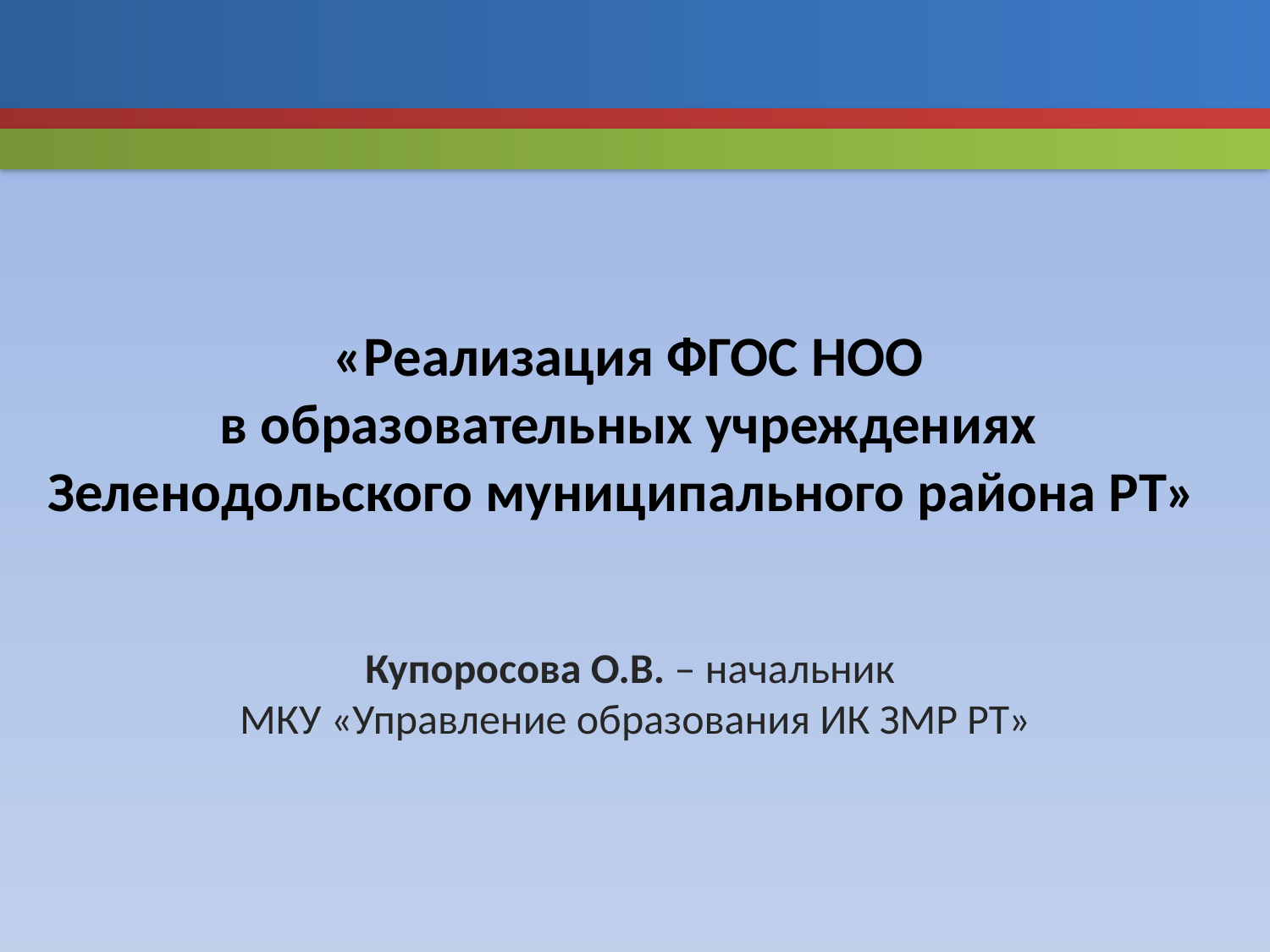

«Реализация ФГОС НОО
в образовательных учреждениях
Зеленодольского муниципального района РТ»

Купоросова О.В. – начальник
МКУ «Управление образования ИК ЗМР РТ»